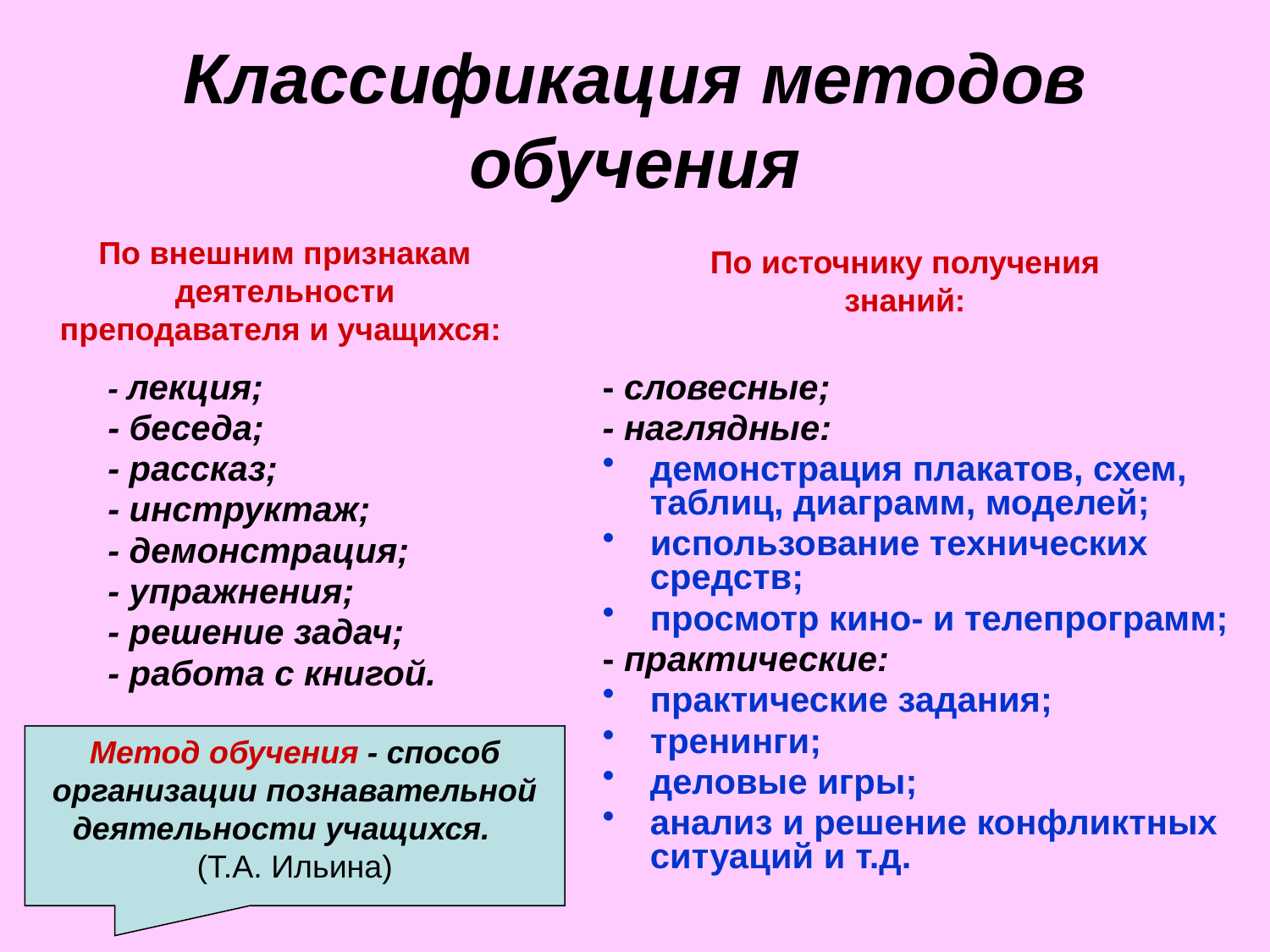

# Классификация методов обучения
По внешним признакам деятельности преподавателя и учащихся:
По источнику получения знаний:
- лекция;
- беседа;
- рассказ;
- инструктаж;
- демонстрация;
- упражнения;
- решение задач;
- работа с книгой.
- словесные;
- наглядные:
демонстрация плакатов, схем, таблиц, диаграмм, моделей;
использование технических средств;
просмотр кино- и телепрограмм;
- практические:
практические задания;
тренинги;
деловые игры;
анализ и решение конфликтных ситуаций и т.д.
Метод обучения - способ организации познавательной деятельности учащихся.    (Т.А. Ильина)